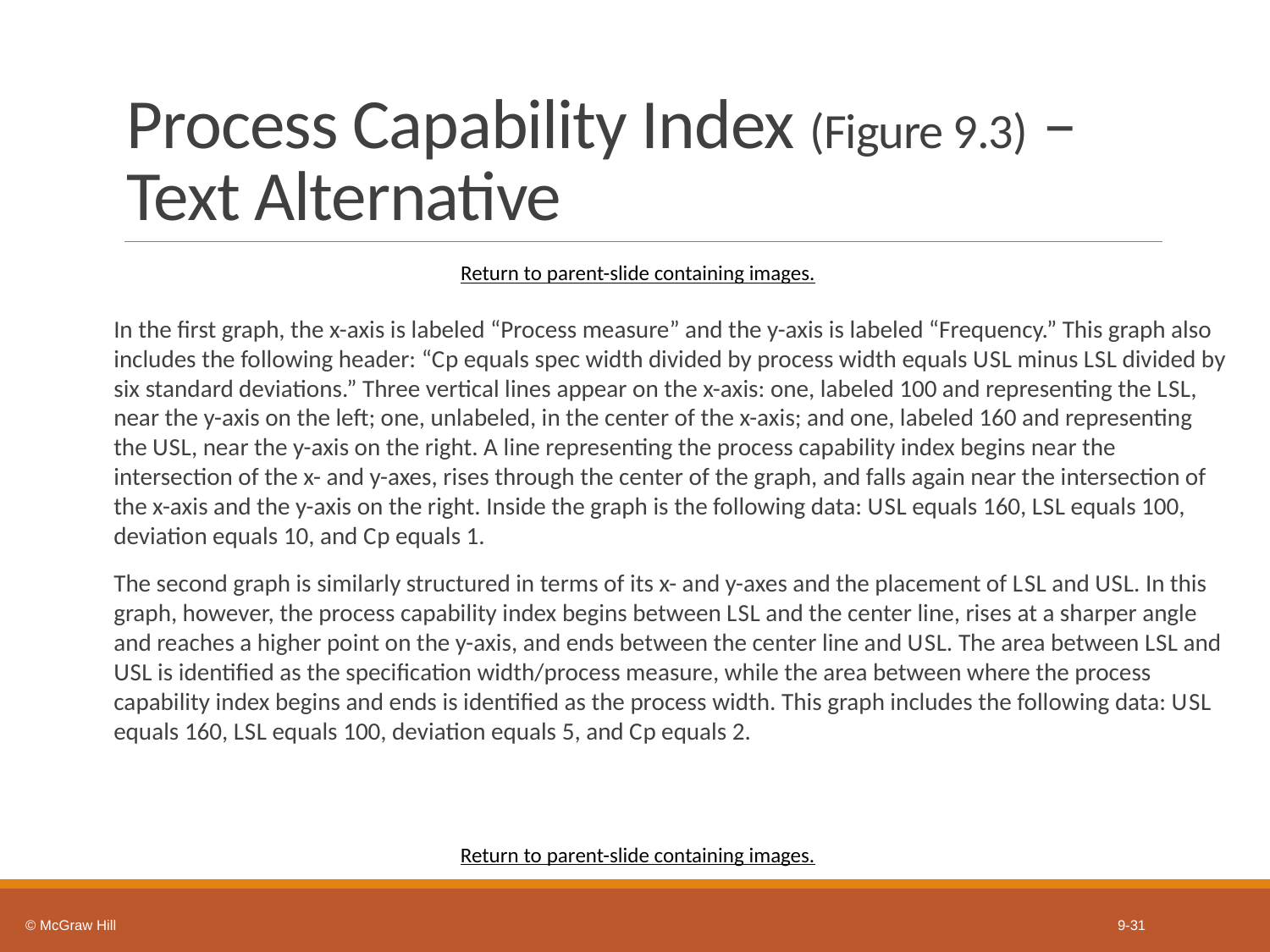

# Process Capability Index (Figure 9.3) – Text Alternative
Return to parent-slide containing images.
In the first graph, the x-axis is labeled “Process measure” and the y-axis is labeled “Frequency.” This graph also includes the following header: “C p equals spec width divided by process width equals U S L minus L S L divided by six standard deviations.” Three vertical lines appear on the x-axis: one, labeled 100 and representing the L S L, near the y-axis on the left; one, unlabeled, in the center of the x-axis; and one, labeled 160 and representing the U S L, near the y-axis on the right. A line representing the process capability index begins near the intersection of the x- and y-axes, rises through the center of the graph, and falls again near the intersection of the x-axis and the y-axis on the right. Inside the graph is the following data: U S L equals 160, L S L equals 100, deviation equals 10, and C p equals 1.
The second graph is similarly structured in terms of its x- and y-axes and the placement of L S L and U S L. In this graph, however, the process capability index begins between L S L and the center line, rises at a sharper angle and reaches a higher point on the y-axis, and ends between the center line and U S L. The area between L S L and U S L is identified as the specification width/process measure, while the area between where the process capability index begins and ends is identified as the process width. This graph includes the following data: U S L equals 160, L S L equals 100, deviation equals 5, and C p equals 2.
Return to parent-slide containing images.